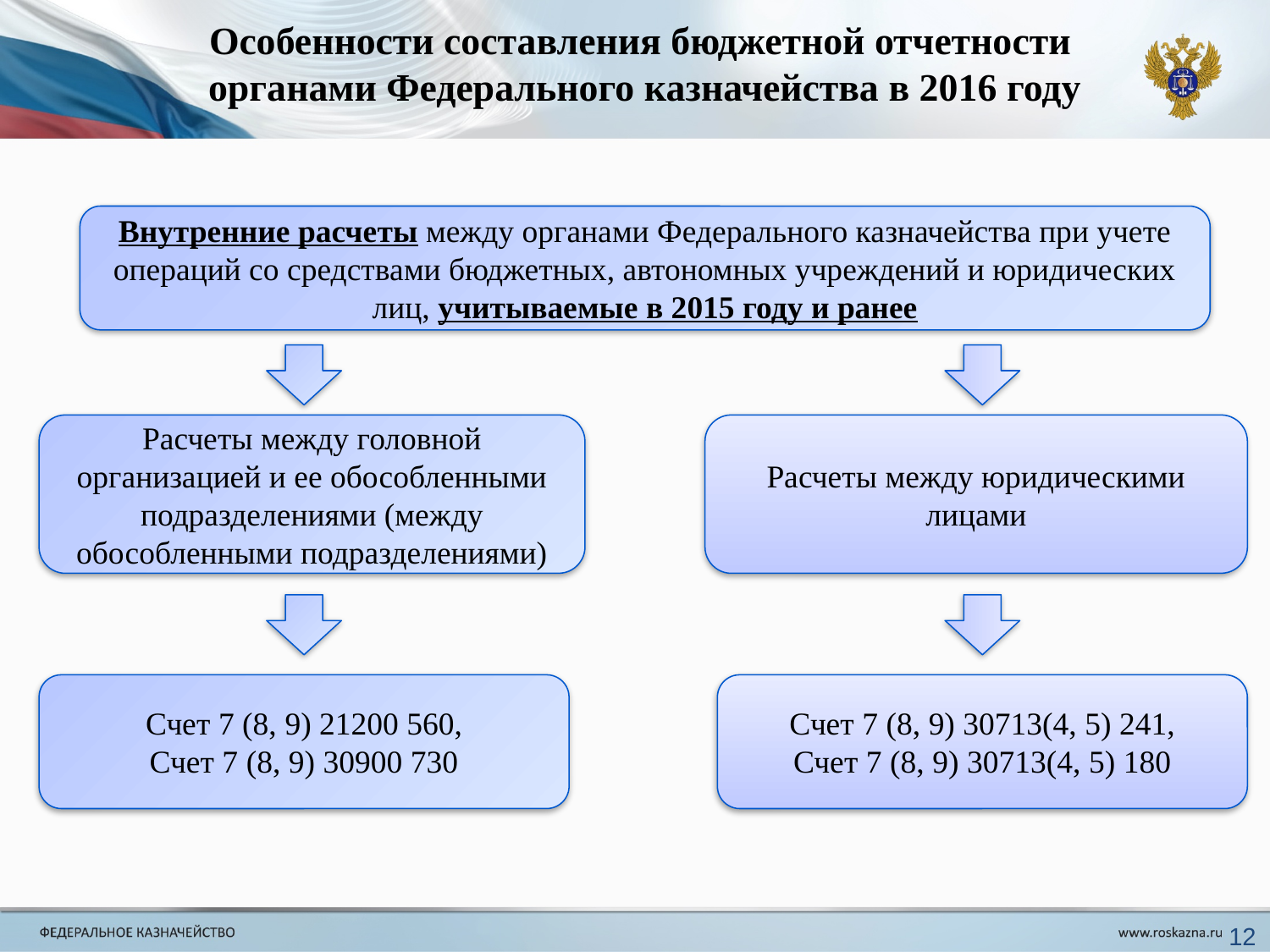

Особенности составления бюджетной отчетности
органами Федерального казначейства в 2016 году
Внутренние расчеты между органами Федерального казначейства при учете операций со средствами бюджетных, автономных учреждений и юридических лиц, учитываемые в 2015 году и ранее

Расчеты между головной организацией и ее обособленными подразделениями (между обособленными подразделениями)
Расчеты между юридическими лицами

Счет 7 (8, 9) 21200 560,
Счет 7 (8, 9) 30900 730
Счет 7 (8, 9) 30713(4, 5) 241,
Счет 7 (8, 9) 30713(4, 5) 180
12